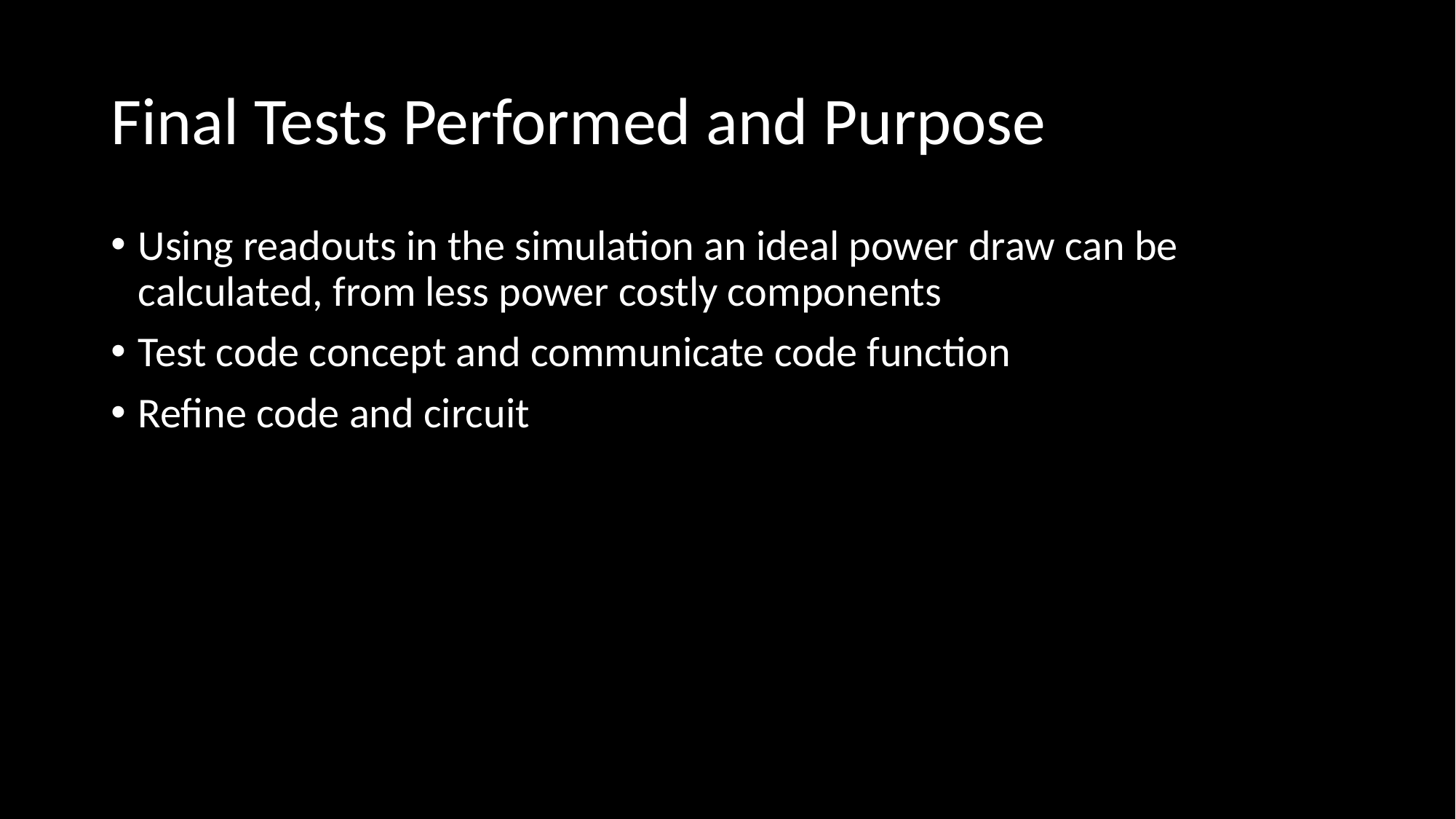

# Final Tests Performed and Purpose
Using readouts in the simulation an ideal power draw can be calculated, from less power costly components
Test code concept and communicate code function
Refine code and circuit